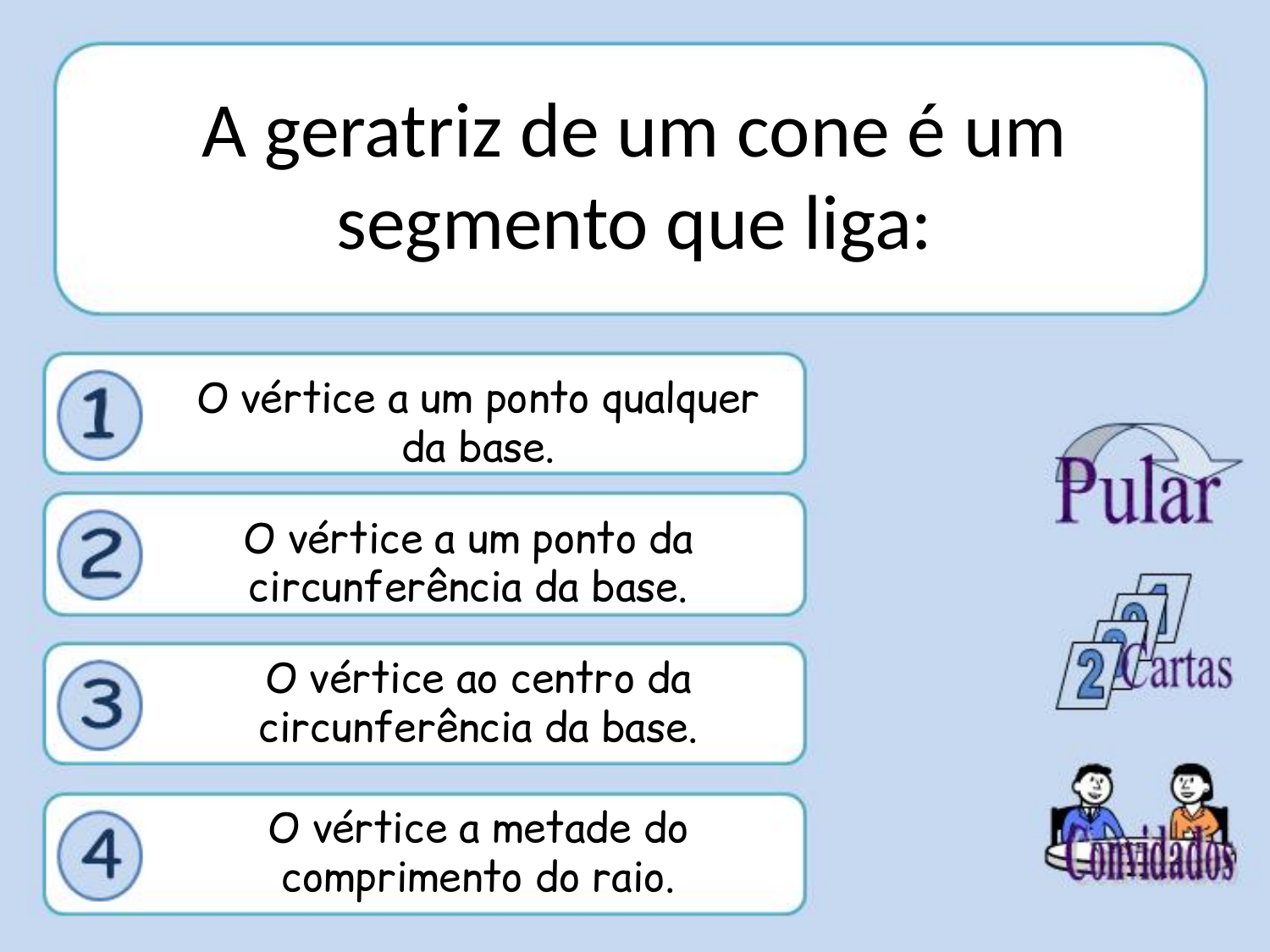

# A geratriz de um cone é um segmento que liga:
O vértice a um ponto qualquer da base.
.

.

.
O vértice a um ponto da circunferência da base.
O vértice ao centro da circunferência da base.
O vértice a metade do comprimento do raio.